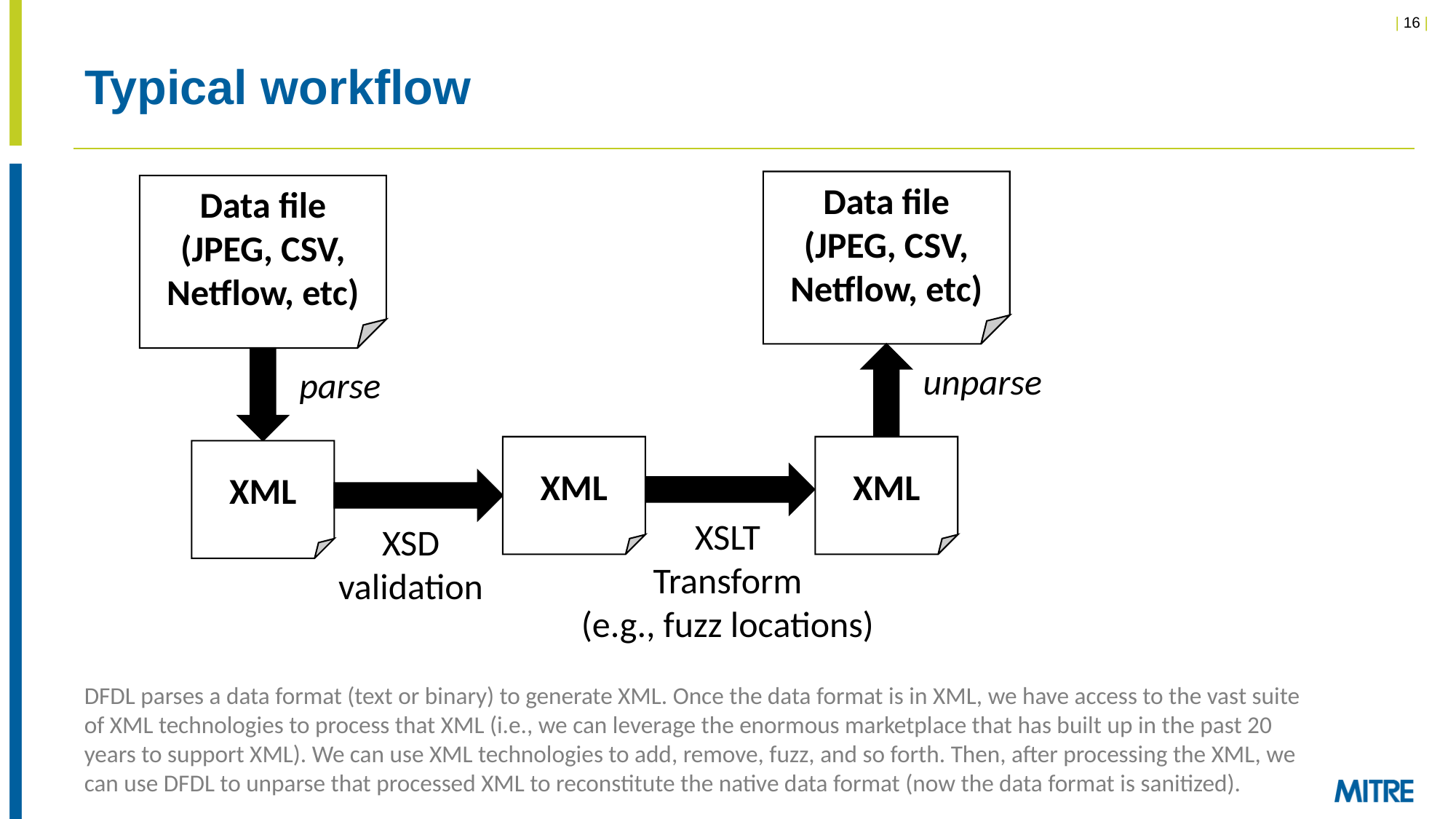

# Typical workflow
Data file
(JPEG, CSV, Netflow, etc)
Data file
(JPEG, CSV, Netflow, etc)
unparse
parse

XML
XML
XML

XSLT
Transform
(e.g., fuzz locations)
XSD
validation
DFDL parses a data format (text or binary) to generate XML. Once the data format is in XML, we have access to the vast suite of XML technologies to process that XML (i.e., we can leverage the enormous marketplace that has built up in the past 20 years to support XML). We can use XML technologies to add, remove, fuzz, and so forth. Then, after processing the XML, we can use DFDL to unparse that processed XML to reconstitute the native data format (now the data format is sanitized).